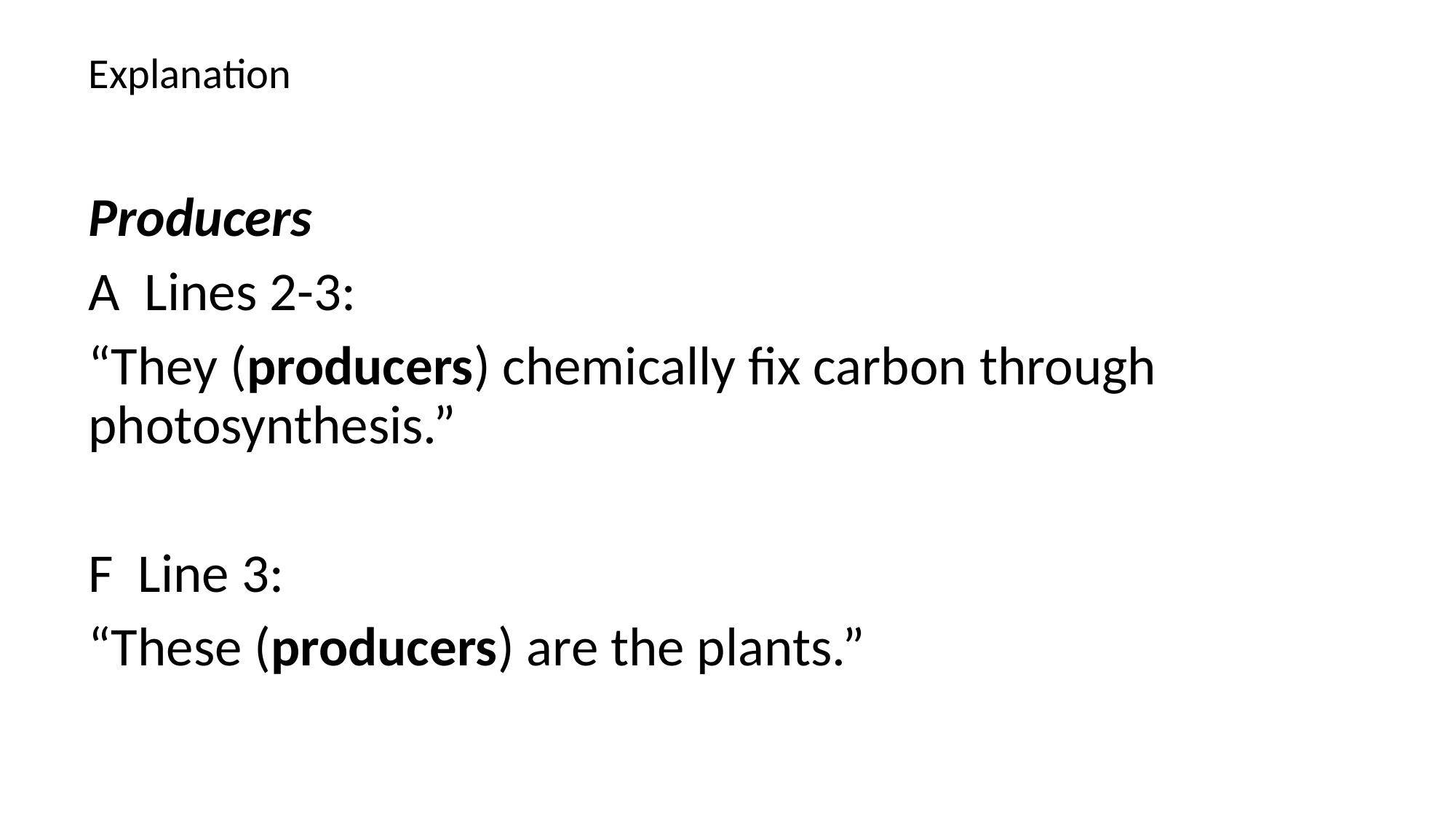

# Explanation

Producers
A  Lines 2-3:
“They (producers) chemically fix carbon through photosynthesis.”

F  Line 3:
“These (producers) are the plants.”